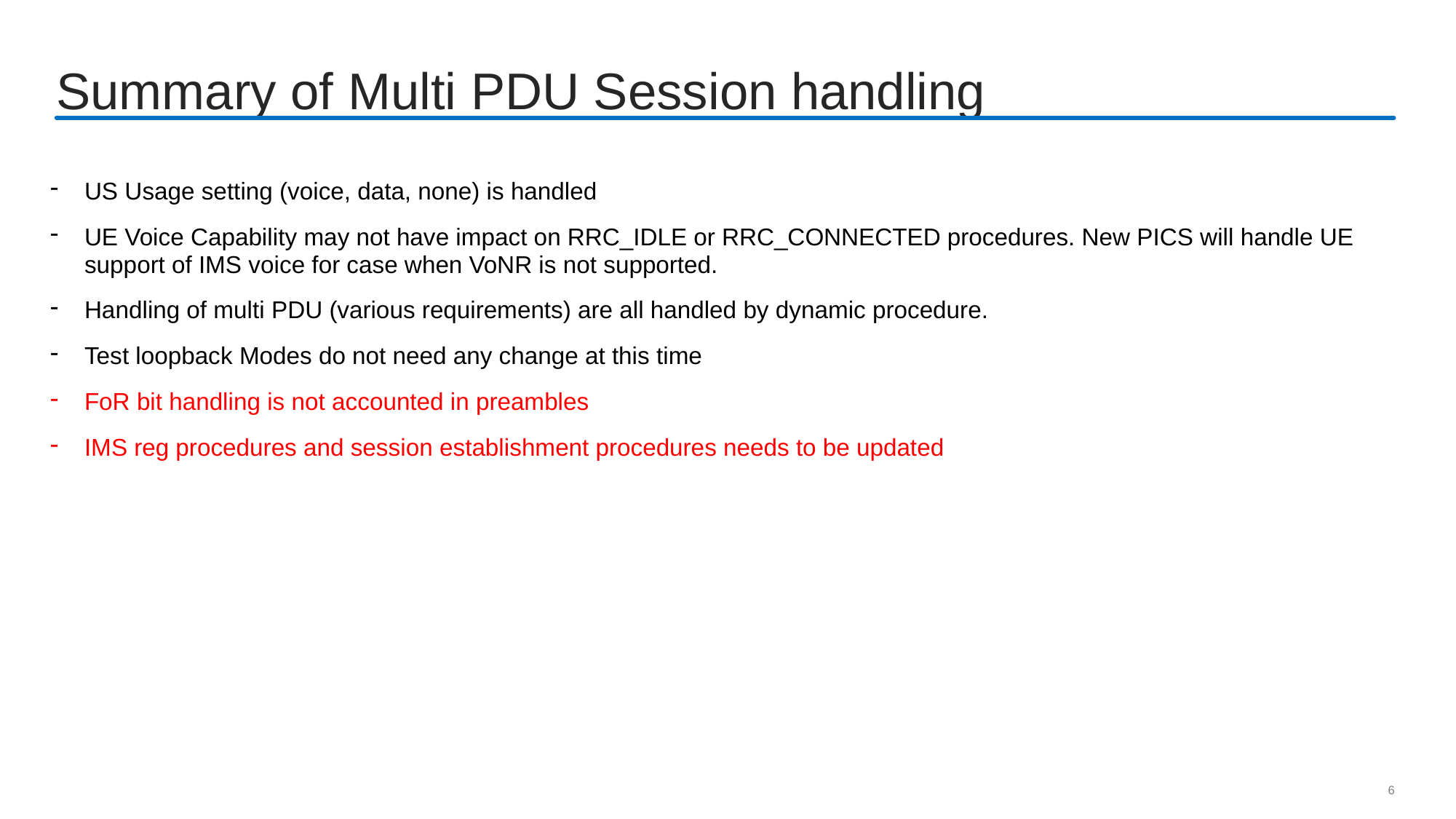

# Summary of Multi PDU Session handling

US Usage setting (voice, data, none) is handled
UE Voice Capability may not have impact on RRC_IDLE or RRC_CONNECTED procedures. New PICS will handle UE support of IMS voice for case when VoNR is not supported.
Handling of multi PDU (various requirements) are all handled by dynamic procedure.
Test loopback Modes do not need any change at this time
FoR bit handling is not accounted in preambles
IMS reg procedures and session establishment procedures needs to be updated